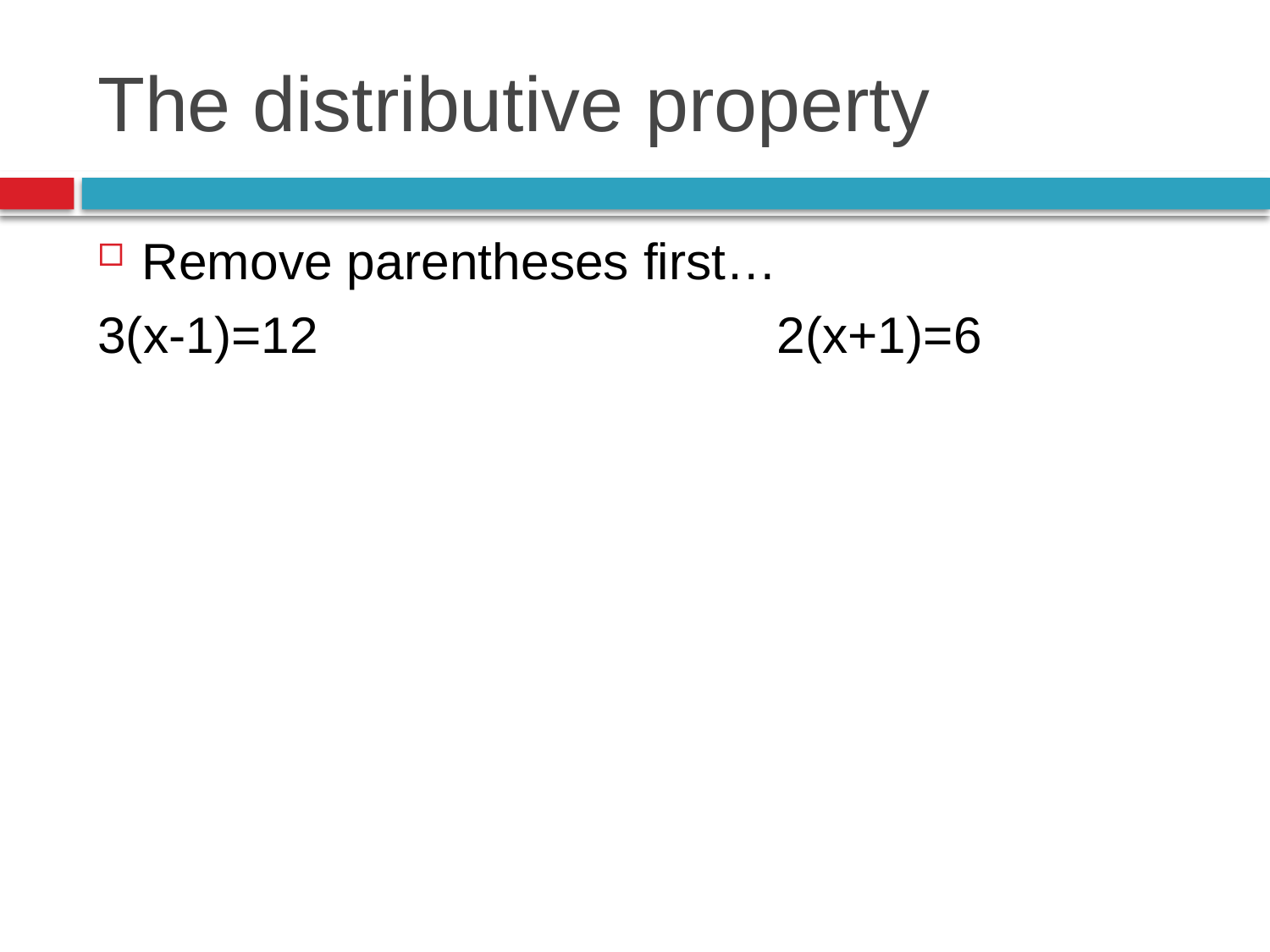

# The distributive property
Remove parentheses first…
3(x-1)=12				2(x+1)=6